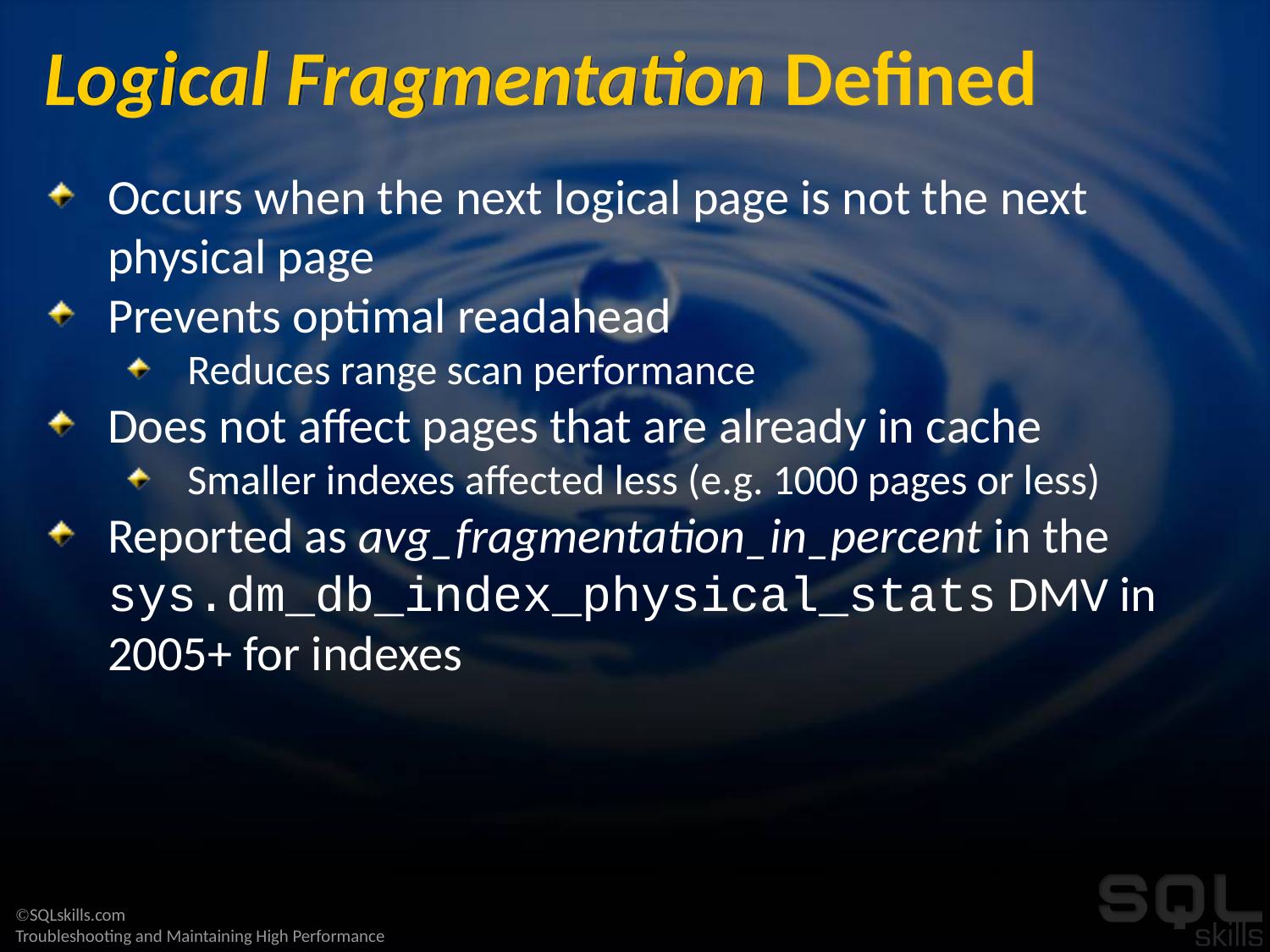

# Logical Fragmentation Defined
Occurs when the next logical page is not the next physical page
Prevents optimal readahead
Reduces range scan performance
Does not affect pages that are already in cache
Smaller indexes affected less (e.g. 1000 pages or less)
Reported as avg_fragmentation_in_percent in the sys.dm_db_index_physical_stats DMV in 2005+ for indexes